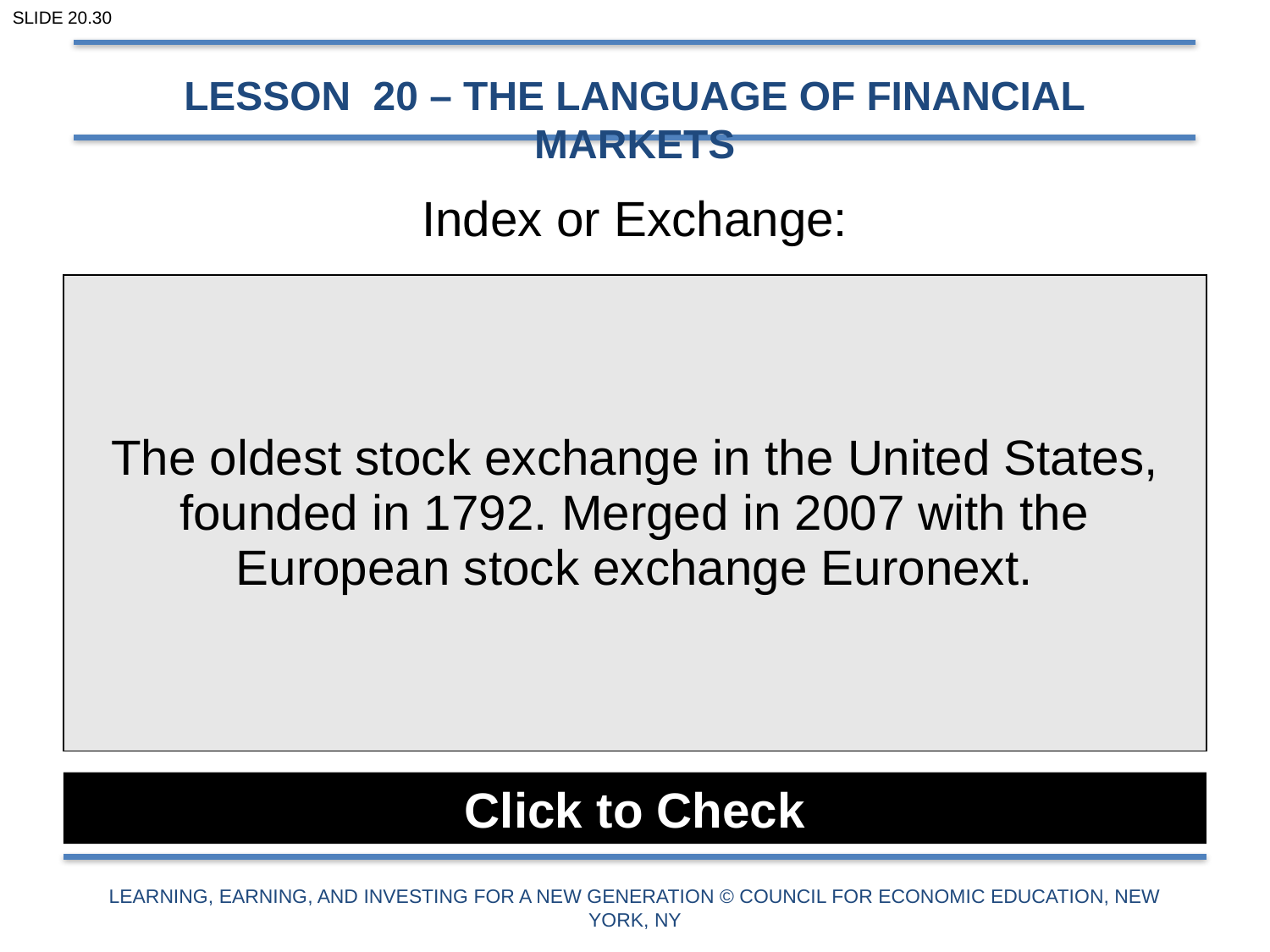

Slide 20.30
Lesson  20 – The Language of Financial Markets
# Index or Exchange:
| The oldest stock exchange in the United States, founded in 1792. Merged in 2007 with the European stock exchange Euronext. |
| --- |
Click to Check